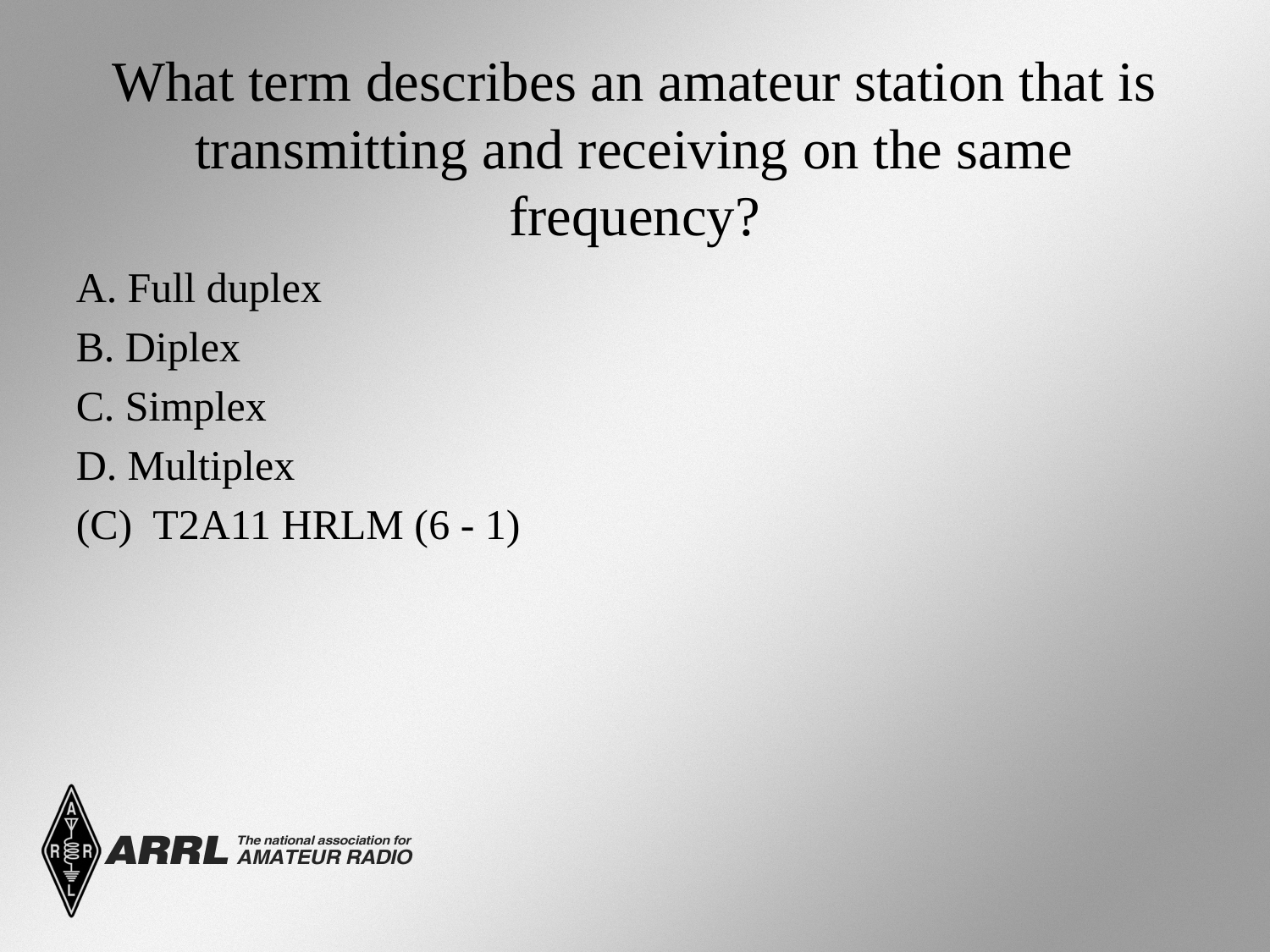

# What term describes an amateur station that is transmitting and receiving on the same frequency?
A. Full duplex
B. Diplex
C. Simplex
D. Multiplex
(C)  T2A11 HRLM (6 - 1)